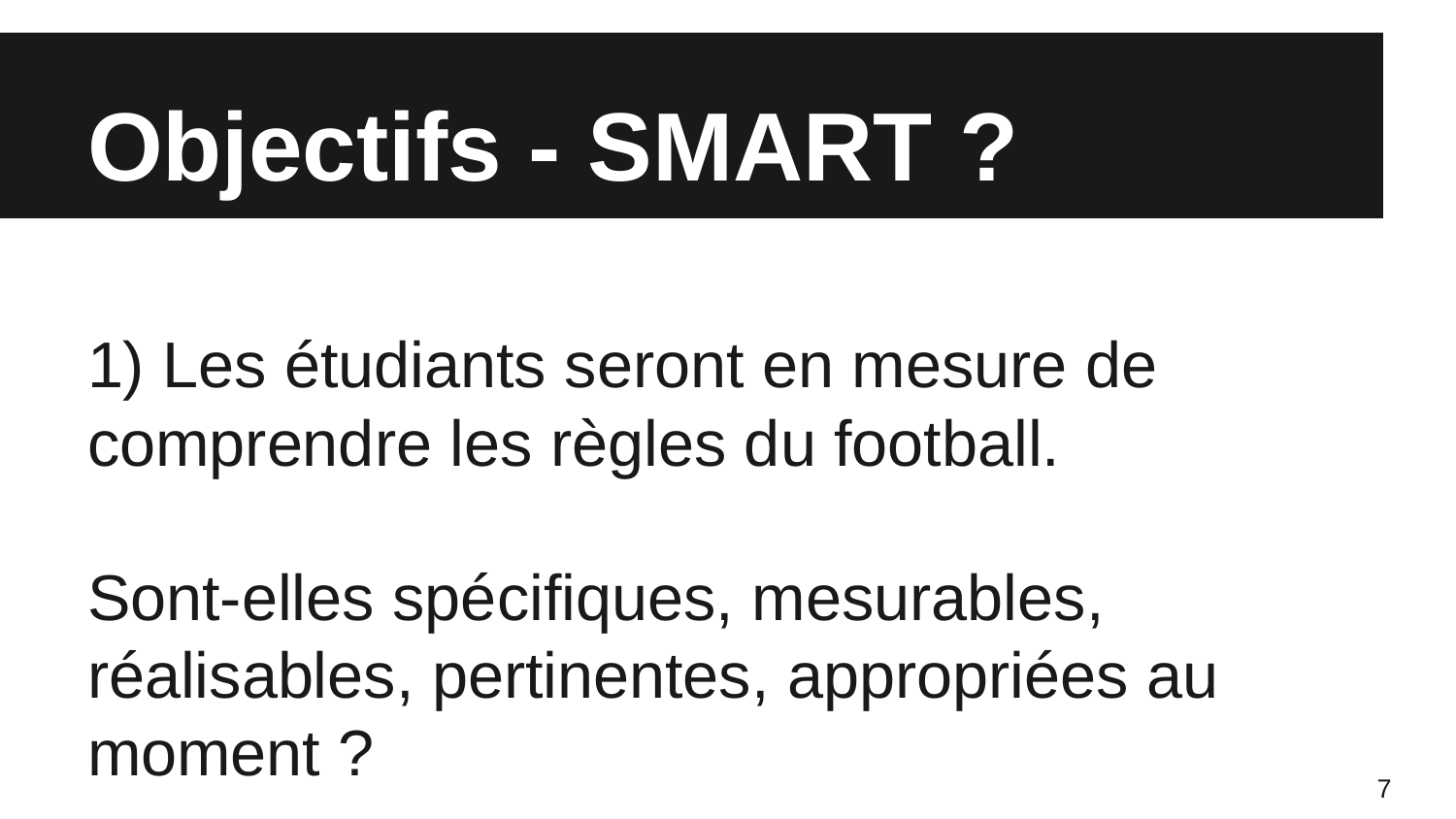

# Objectifs - SMART ?
1) Les étudiants seront en mesure de comprendre les règles du football.

Sont-elles spécifiques, mesurables, réalisables, pertinentes, appropriées au moment ?

7